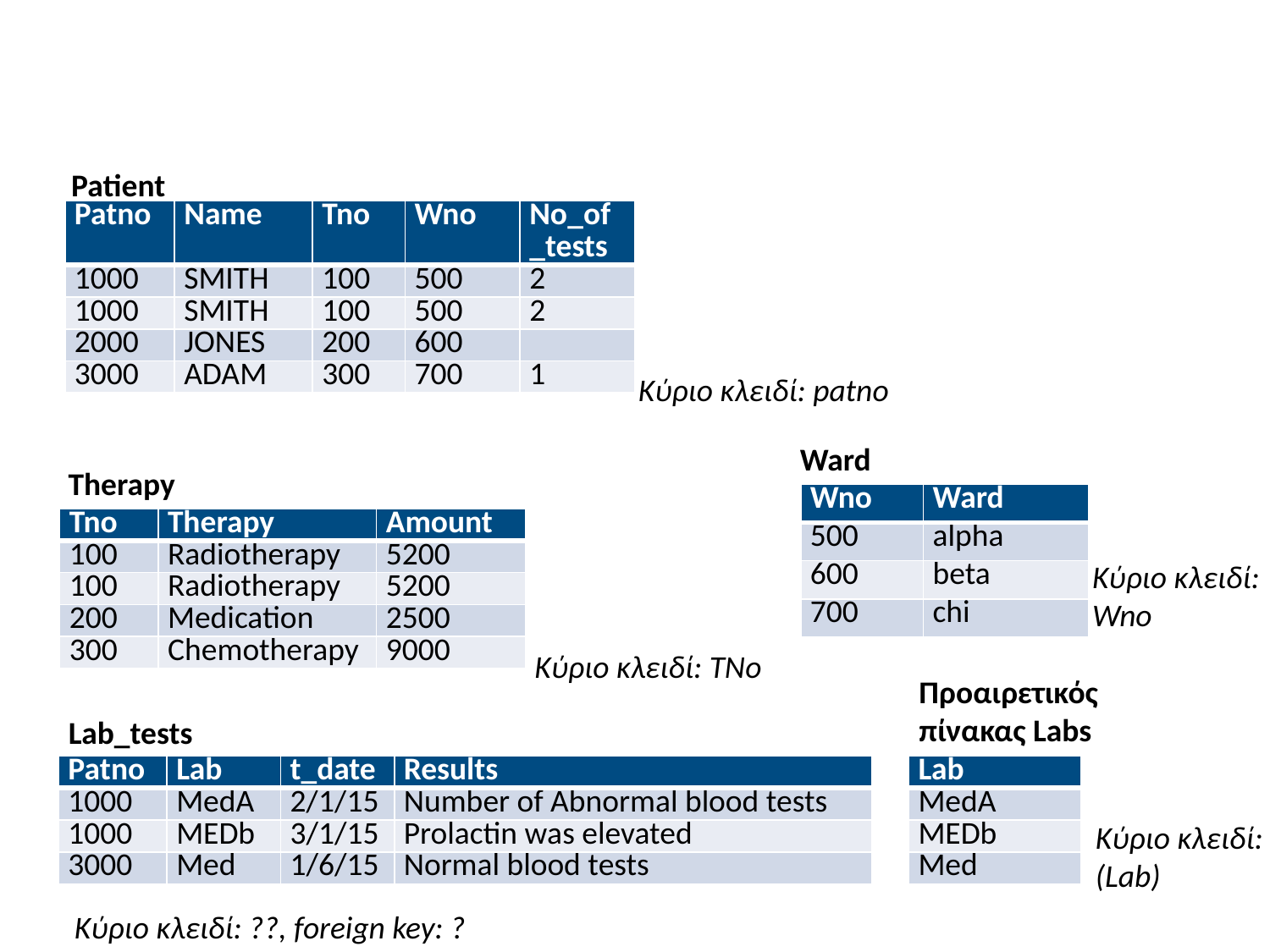

#
Patient
| Patno | Name | Tno | Wno | No\_of\_tests |
| --- | --- | --- | --- | --- |
| 1000 | SMITH | 100 | 500 | 2 |
| 1000 | SMITH | 100 | 500 | 2 |
| 2000 | JONES | 200 | 600 |  |
| 3000 | ADAM | 300 | 700 | 1 |
Κύριο κλειδί: patno
Ward
Therapy
| Wno | Ward |
| --- | --- |
| 500 | alpha |
| 600 | beta |
| 700 | chi |
| Tno | Therapy | Amount |
| --- | --- | --- |
| 100 | Radiotherapy | 5200 |
| 100 | Radiotherapy | 5200 |
| 200 | Medication | 2500 |
| 300 | Chemotherapy | 9000 |
Κύριο κλειδί: Wno
Κύριο κλειδί: TNo
Προαιρετικός πίνακας Labs
Lab_tests
| Patno | Lab | t\_date | Results |
| --- | --- | --- | --- |
| 1000 | MedA | 2/1/15 | Number of Abnormal blood tests |
| 1000 | MEDb | 3/1/15 | Prolactin was elevated |
| 3000 | Med | 1/6/15 | Normal blood tests |
| Lab |
| --- |
| MedA |
| MEDb |
| Med |
Κύριο κλειδί: (Lab)
Κύριο κλειδί: ??, foreign key: ?